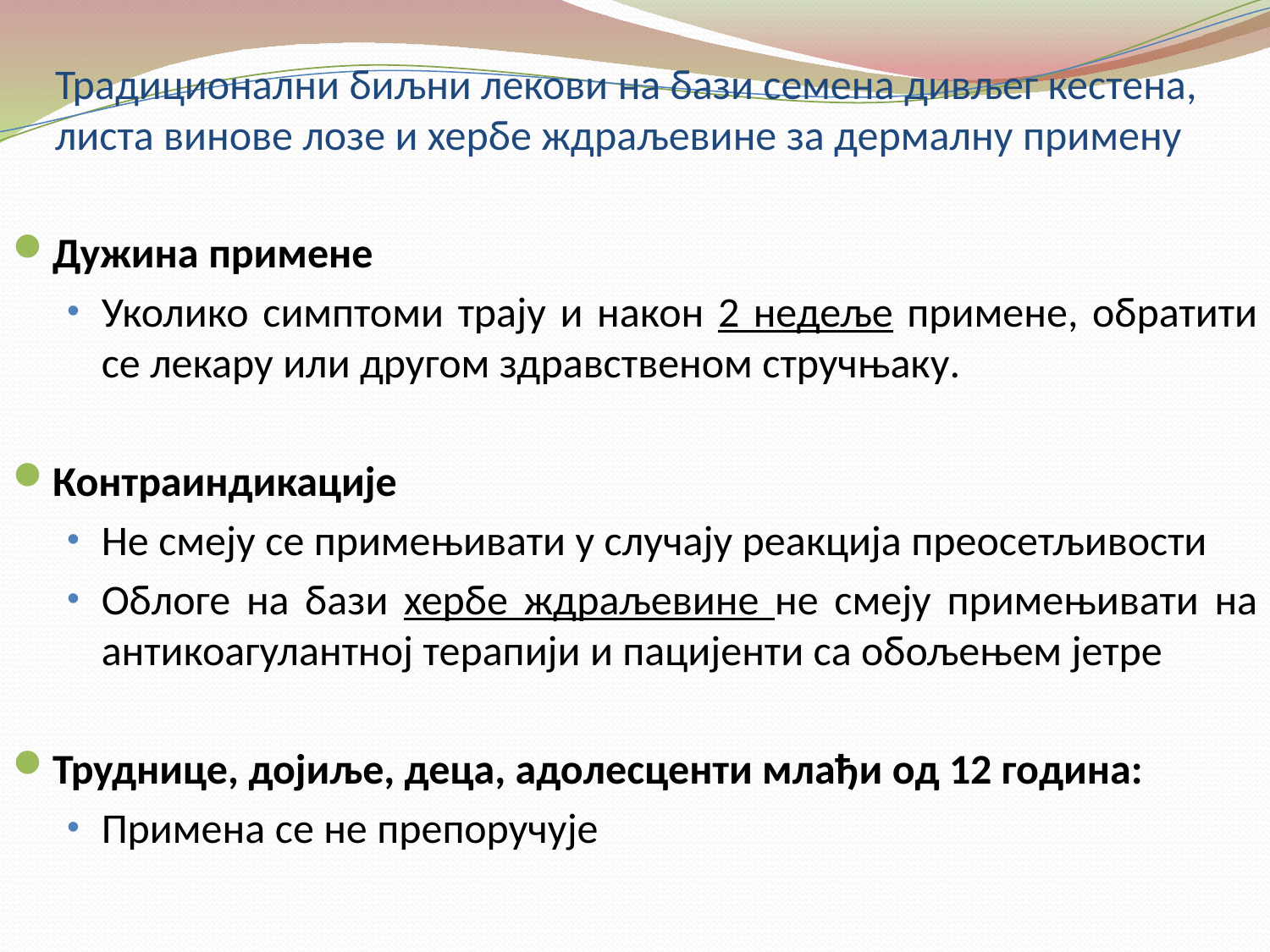

# Традиционални биљни лекови на бази семена дивљег кестена, листа винове лозе и хербе ждраљевине за дермалну примену

Дужина примене
Уколико симптоми трају и након 2 недеље примене, обратити се лекару или другом здравственом стручњаку.

Контраиндикације
Не смеју се примењивати у случају реакција преосетљивости
Облоге на бази хербе ждраљевине не смеју примењивати на антикоагулантној терапији и пацијенти са обољењем јетре

Труднице, дојиље, деца, адолесценти млађи од 12 година:
Примена се не препоручује